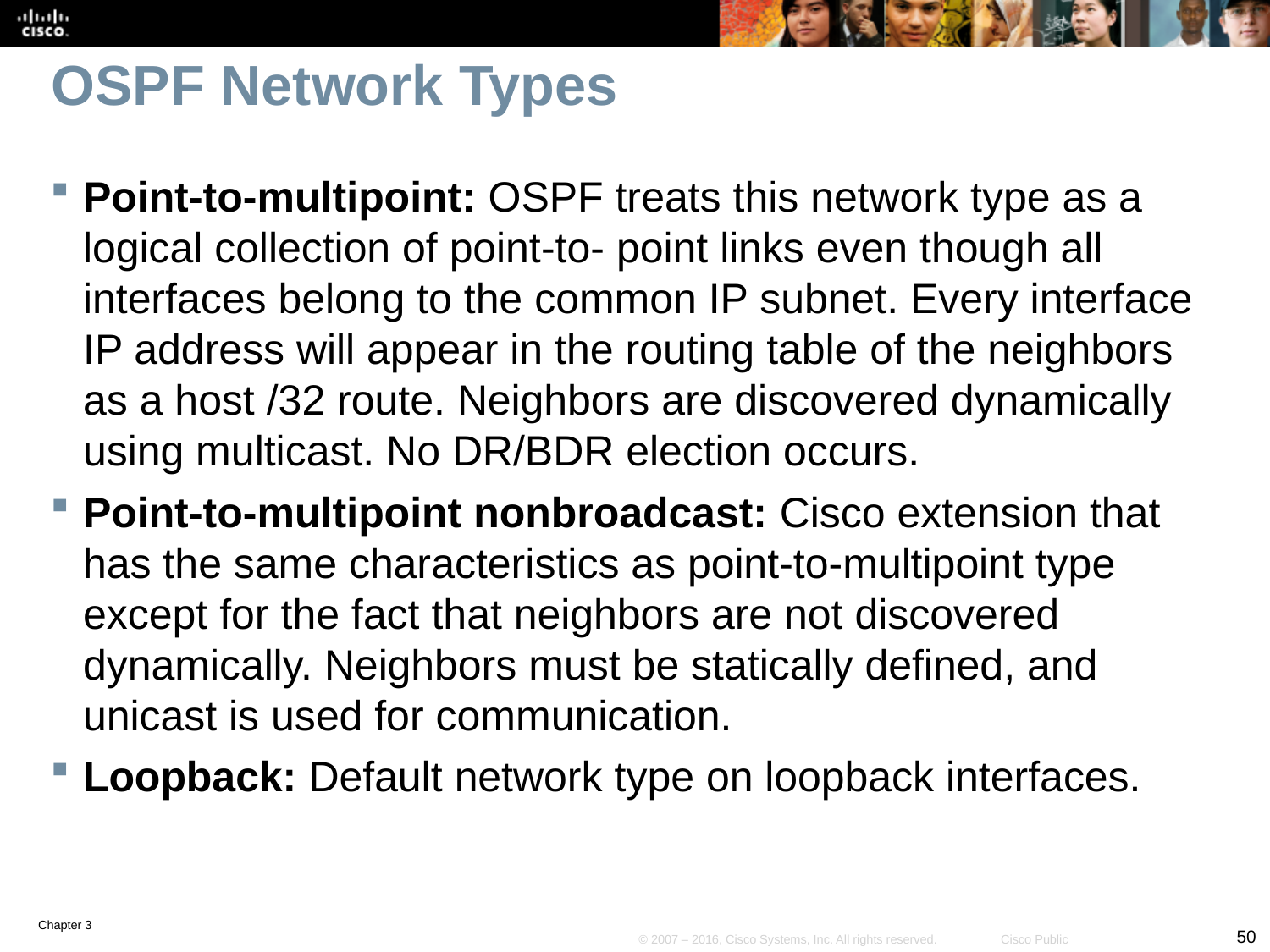

# OSPF Network Types
Point-to-multipoint: OSPF treats this network type as a logical collection of point-to- point links even though all interfaces belong to the common IP subnet. Every interface IP address will appear in the routing table of the neighbors as a host /32 route. Neighbors are discovered dynamically using multicast. No DR/BDR election occurs.
Point-to-multipoint nonbroadcast: Cisco extension that has the same characteristics as point-to-multipoint type except for the fact that neighbors are not discovered dynamically. Neighbors must be statically defined, and unicast is used for communication.
Loopback: Default network type on loopback interfaces.